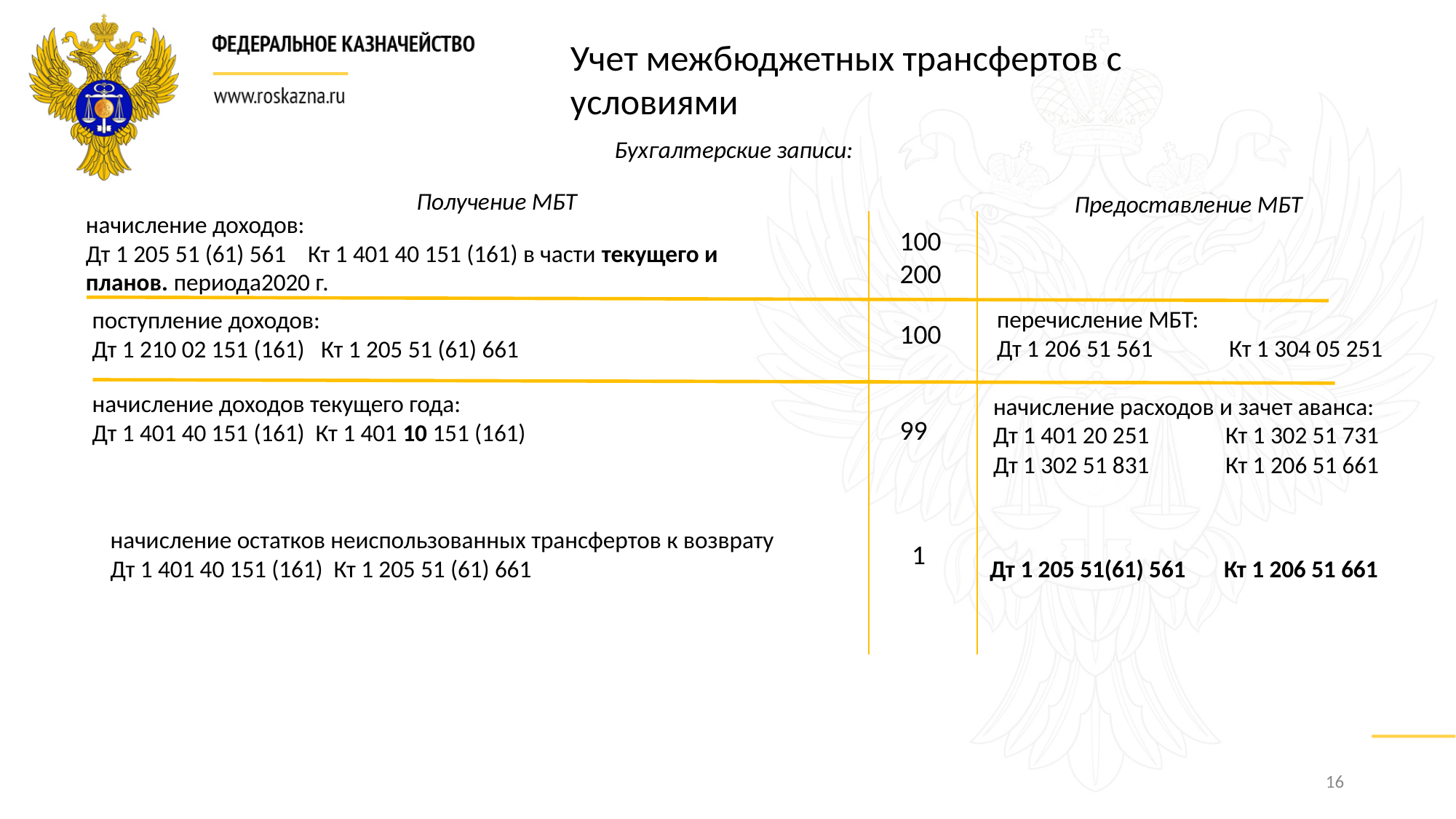

Учет межбюджетных трансфертов с условиями
Бухгалтерские записи:
Получение МБТ
Предоставление МБТ
начисление доходов:
Дт 1 205 51 (61) 561    Кт 1 401 40 151 (161) в части текущего и
планов. периода2020 г.

100
200

перечисление МБТ:
Дт 1 206 51 561              Кт 1 304 05 251

поступление доходов:
Дт 1 210 02 151 (161)   Кт 1 205 51 (61) 661

100

начисление доходов текущего года:
Дт 1 401 40 151 (161)  Кт 1 401 10 151 (161)

начисление расходов и зачет аванса:
Дт 1 401 20 251              Кт 1 302 51 731
Дт 1 302 51 831              Кт 1 206 51 661
99

начисление остатков неиспользованных трансфертов к возврату
Дт 1 401 40 151 (161)  Кт 1 205 51 (61) 661                                                                                    Дт 1 205 51(61) 561       Кт 1 206 51 661
1
16